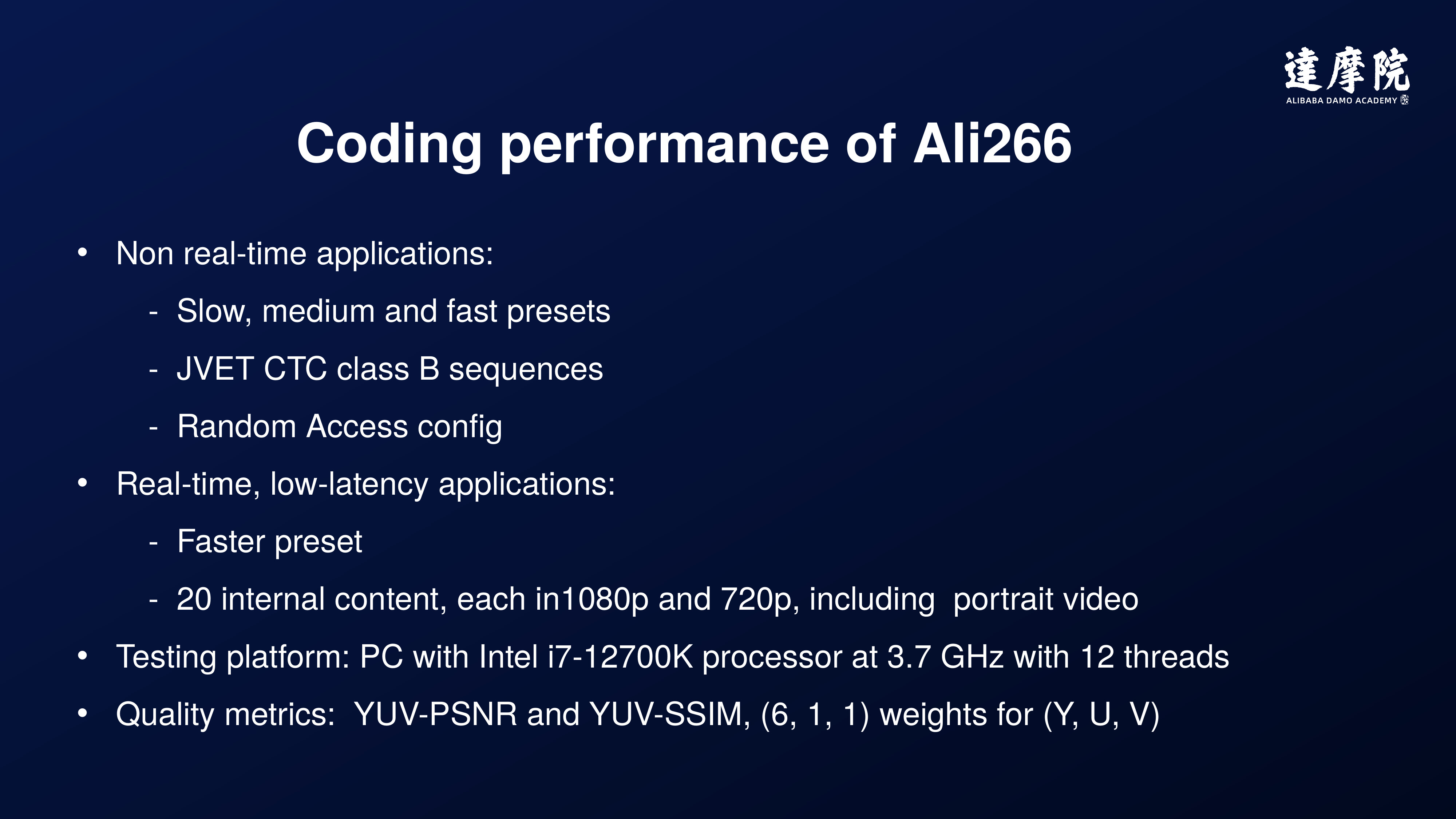

Coding performance of Ali266
Non real-time applications:
        -  Slow, medium and fast presets
        -  JVET CTC class B sequences
        -  Random Access config
Real-time, low-latency applications:
        -  Faster preset
        -  20 internal content, each in1080p and 720p, including  portrait video
Testing platform: PC with Intel i7-12700K processor at 3.7 GHz with 12 threads
Quality metrics:  YUV-PSNR and YUV-SSIM, (6, 1, 1) weights for (Y, U, V)